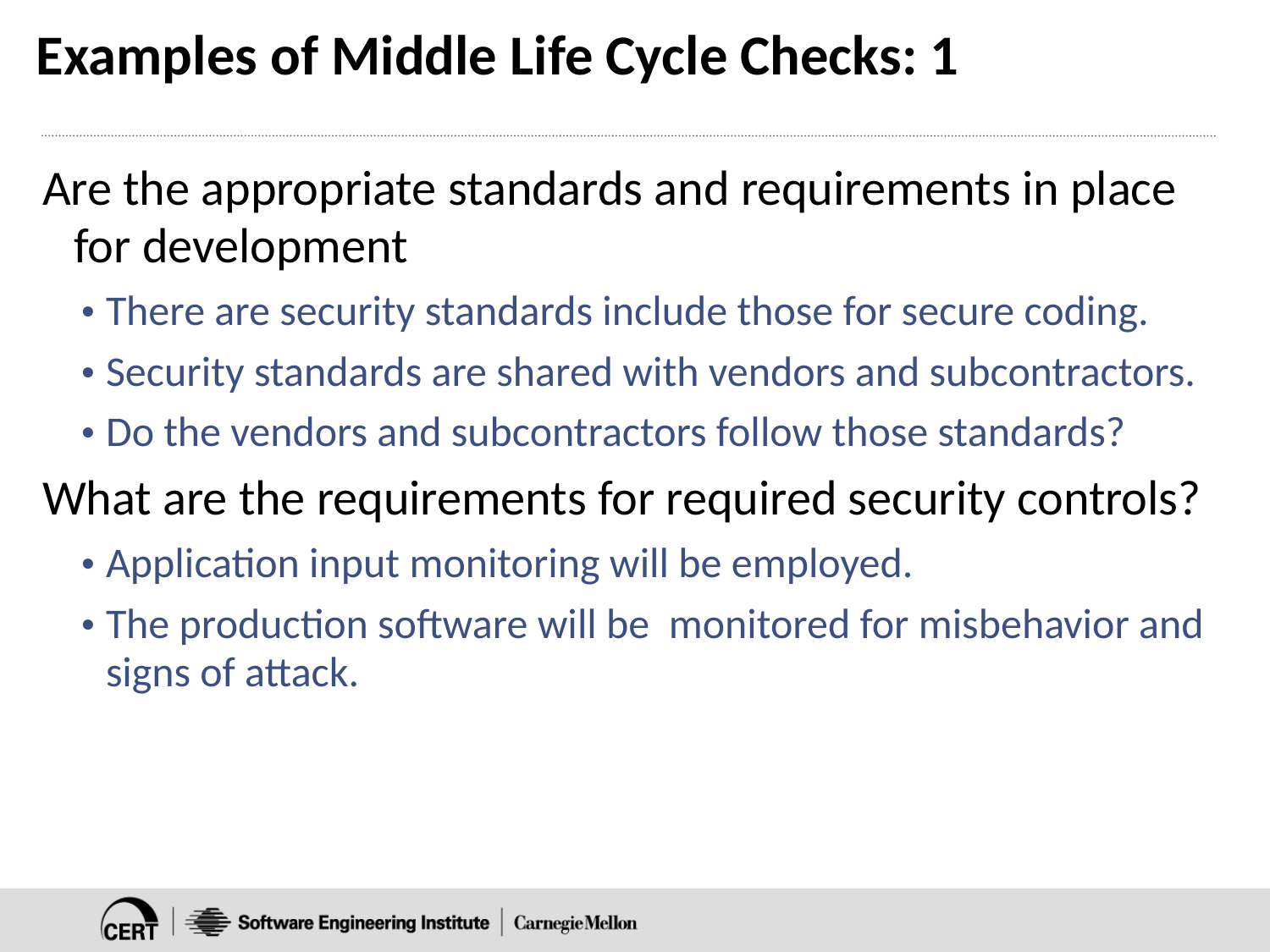

# Examples of Middle Life Cycle Checks: 1
Are the appropriate standards and requirements in place for development
There are security standards include those for secure coding.
Security standards are shared with vendors and subcontractors.
Do the vendors and subcontractors follow those standards?
What are the requirements for required security controls?
Application input monitoring will be employed.
The production software will be  monitored for misbehavior and signs of attack.